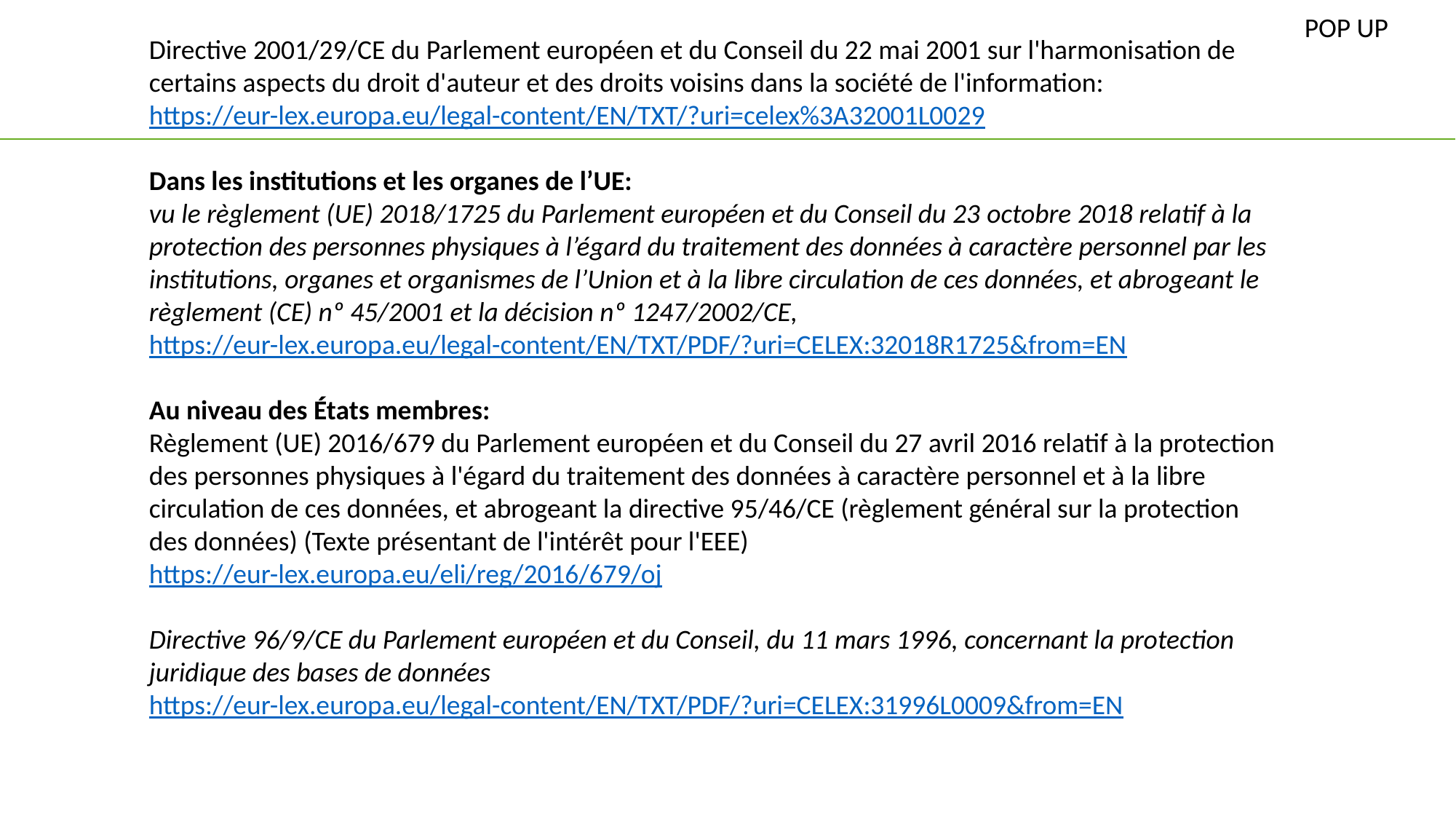

POP UP
Directive 2001/29/CE du Parlement européen et du Conseil du 22 mai 2001 sur l'harmonisation de certains aspects du droit d'auteur et des droits voisins dans la société de l'information:
https://eur-lex.europa.eu/legal-content/EN/TXT/?uri=celex%3A32001L0029

Dans les institutions et les organes de l’UE:
vu le règlement (UE) 2018/1725 du Parlement européen et du Conseil du 23 octobre 2018 relatif à la protection des personnes physiques à l’égard du traitement des données à caractère personnel par les institutions, organes et organismes de l’Union et à la libre circulation de ces données, et abrogeant le règlement (CE) nº 45/2001 et la décision nº 1247/2002/CE,
https://eur-lex.europa.eu/legal-content/EN/TXT/PDF/?uri=CELEX:32018R1725&from=EN

Au niveau des États membres:
Règlement (UE) 2016/679 du Parlement européen et du Conseil du 27 avril 2016 relatif à la protection des personnes physiques à l'égard du traitement des données à caractère personnel et à la libre circulation de ces données, et abrogeant la directive 95/46/CE (règlement général sur la protection des données) (Texte présentant de l'intérêt pour l'EEE)
https://eur-lex.europa.eu/eli/reg/2016/679/oj

Directive 96/9/CE du Parlement européen et du Conseil, du 11 mars 1996, concernant la protection juridique des bases de données
https://eur-lex.europa.eu/legal-content/EN/TXT/PDF/?uri=CELEX:31996L0009&from=EN